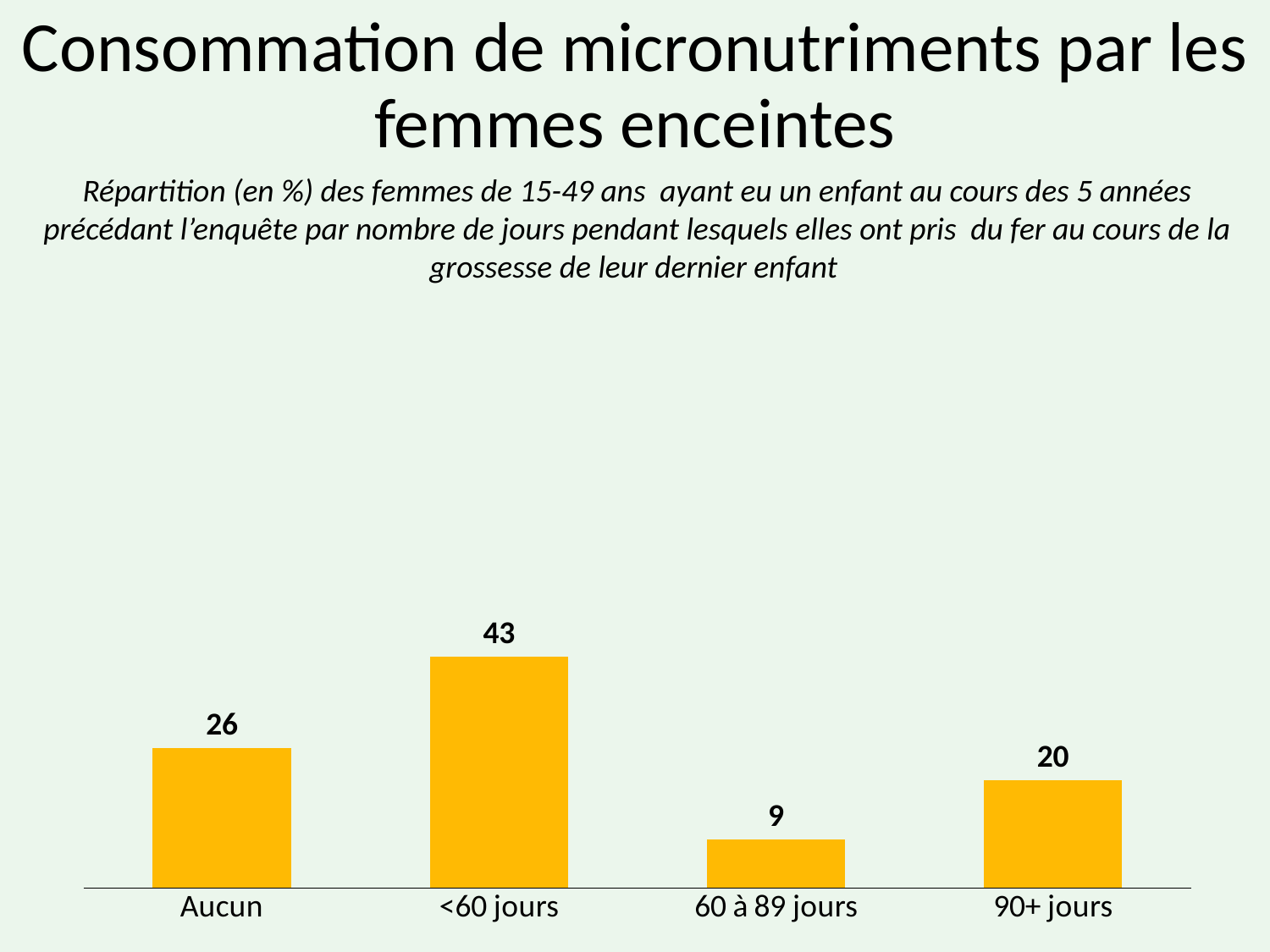

# Consommation de micronutriments par les femmes enceintes
Répartition (en %) des femmes de 15-49 ans  ayant eu un enfant au cours des 5 années précédant l’enquête par nombre de jours pendant lesquels elles ont pris  du fer au cours de la grossesse de leur dernier enfant

### Chart

| Category | Series 1 |
|---|---|
| Aucun | 26.0 |
| <60 jours | 43.0 |
| 60 à 89 jours | 9.0 |
| 90+ jours | 20.0 |